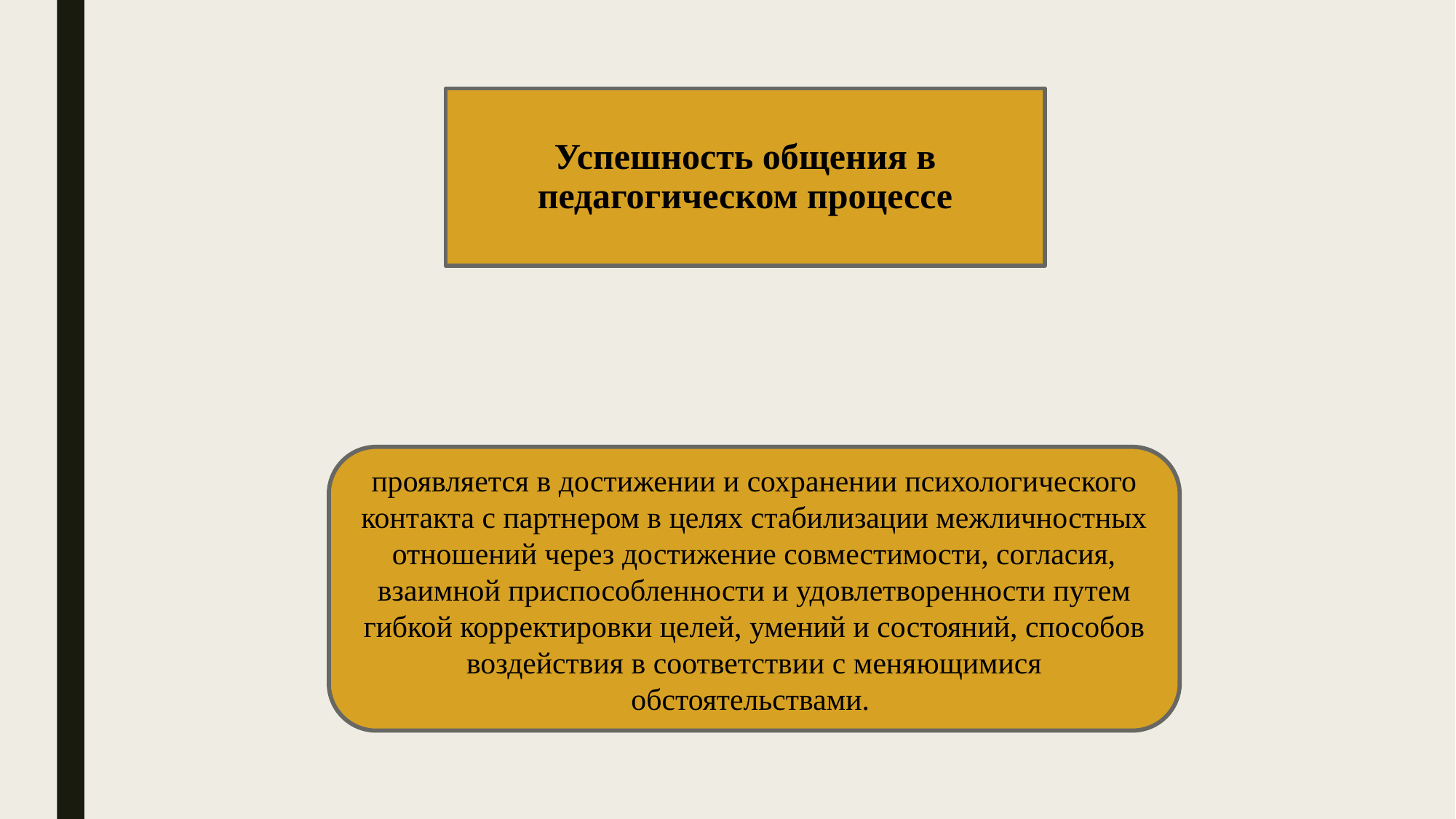

# Успешность общения в педагогическом процессе

проявляется в достижении и сохранении психологического контакта с партнером в целях стабилизации межличностных отношений через достижение совместимости, согласия, взаимной приспособленности и удовлетворенности путем гибкой корректировки целей, умений и состояний, способов воздействия в соответствии с меняющимися обстоятельствами.